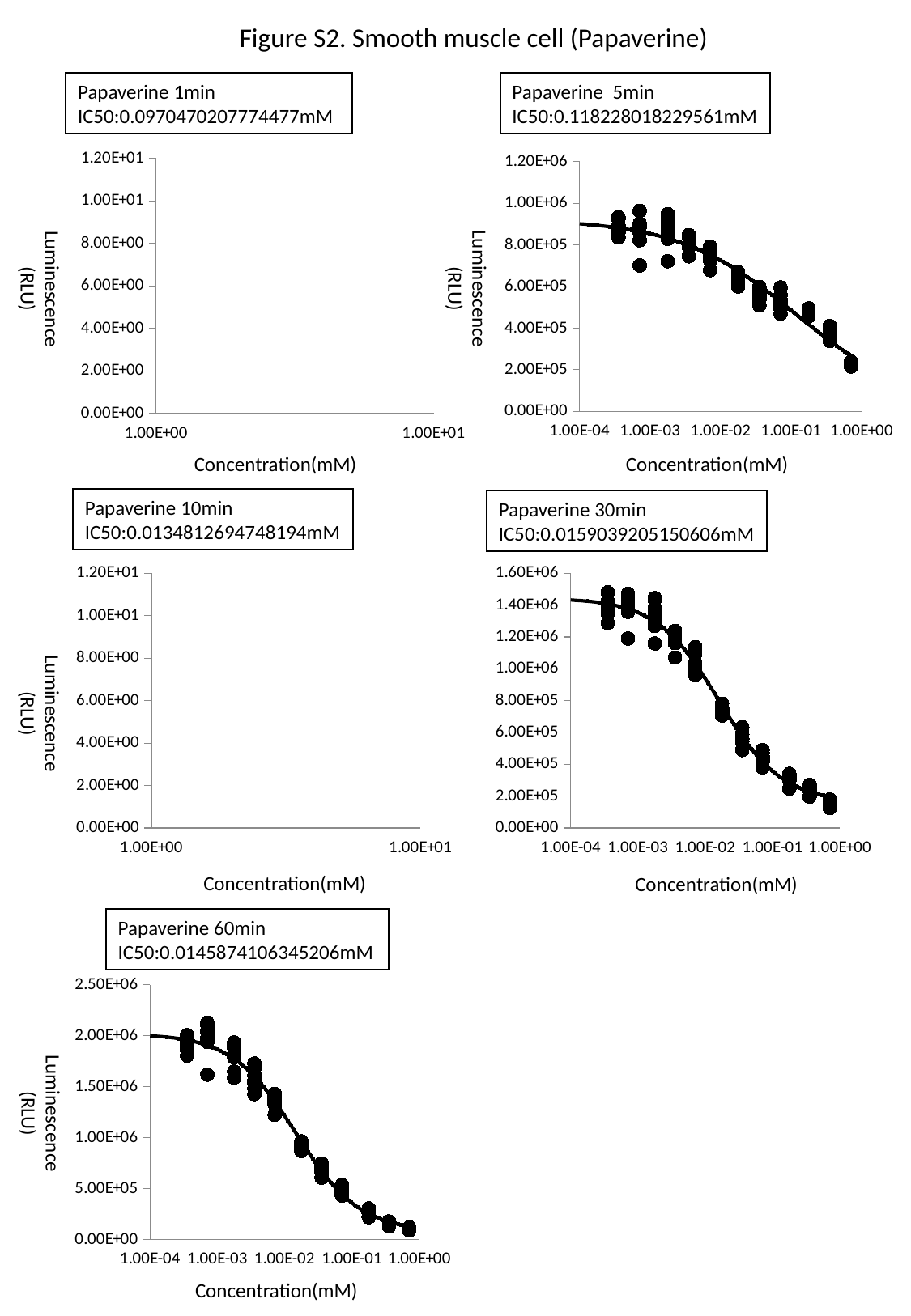

Figure S2. Smooth muscle cell (Papaverine)
Papaverine  5min
IC50:0.118228018229561mM
Papaverine 1min
IC50:0.0970470207774477mM

### Chart

| Category |  |  |
|---|---|---|

### Chart

| Category |  |  |
|---|---|---|
Luminescence (RLU)
Luminescence (RLU)
Concentration(mM)
Concentration(mM)
Papaverine 10min
IC50:0.0134812694748194mM
Papaverine 30min
IC50:0.0159039205150606mM

### Chart

| Category |  |  |
|---|---|---|

### Chart

| Category |  |  |
|---|---|---|
Luminescence (RLU)
Concentration(mM)
Concentration(mM)
Papaverine 60min
IC50:0.0145874106345206mM

### Chart

| Category |  |  |
|---|---|---|
Luminescence (RLU)
Concentration(mM)